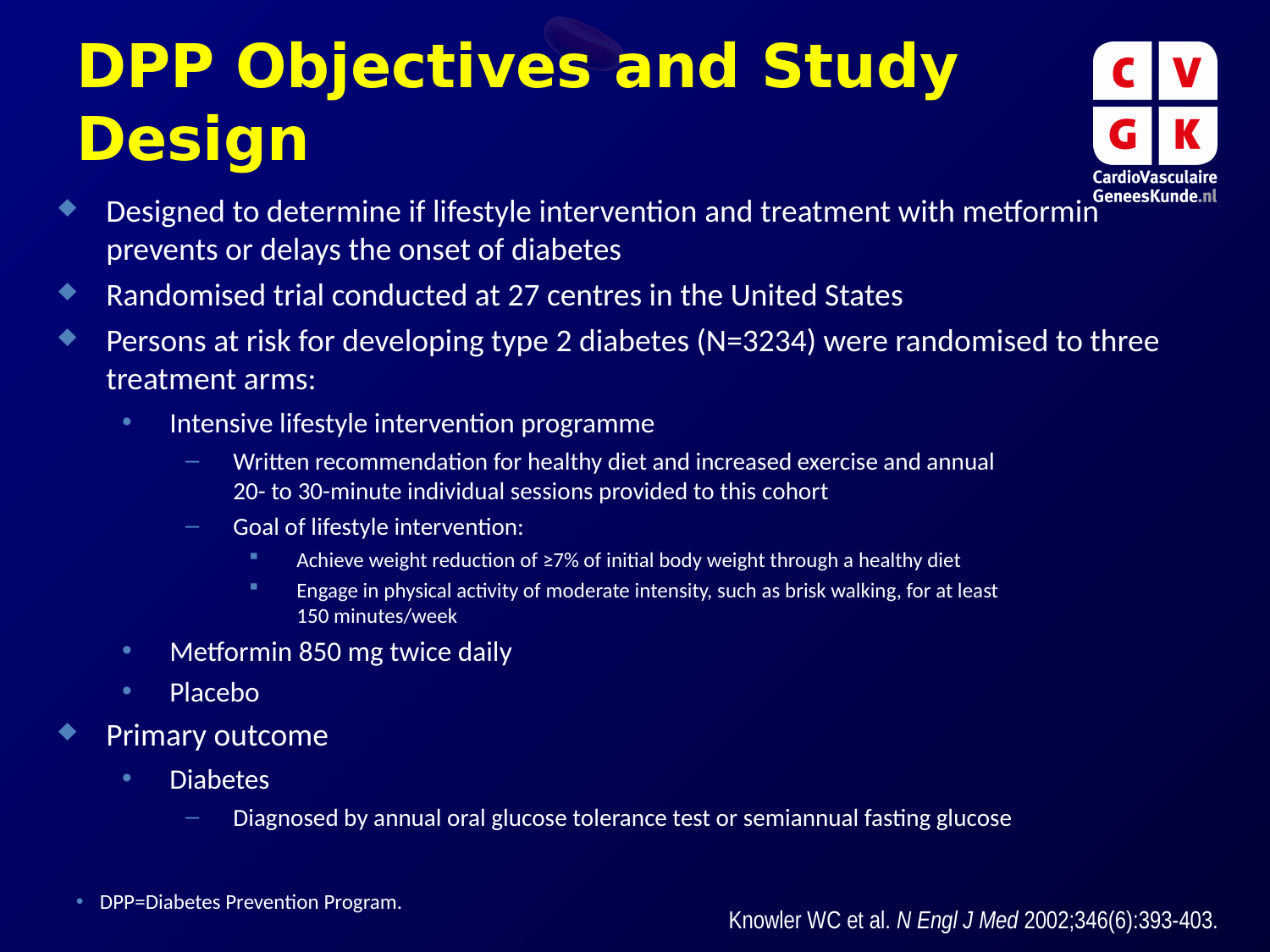

# DPP Objectives and Study Design
Designed to determine if lifestyle intervention and treatment with metformin prevents or delays the onset of diabetes
Randomised trial conducted at 27 centres in the United States
Persons at risk for developing type 2 diabetes (N=3234) were randomised to three treatment arms:
Intensive lifestyle intervention programme
Written recommendation for healthy diet and increased exercise and annual
20- to 30-minute individual sessions provided to this cohort
Goal of lifestyle intervention:
Achieve weight reduction of ≥7% of initial body weight through a healthy diet
Engage in physical activity of moderate intensity, such as brisk walking, for at least
150 minutes/week
Metformin 850 mg twice daily
Placebo
Primary outcome
Diabetes
Diagnosed by annual oral glucose tolerance test or semiannual fasting glucose

DPP=Diabetes Prevention Program.
Knowler WC et al. N Engl J Med 2002;346(6):393-403.